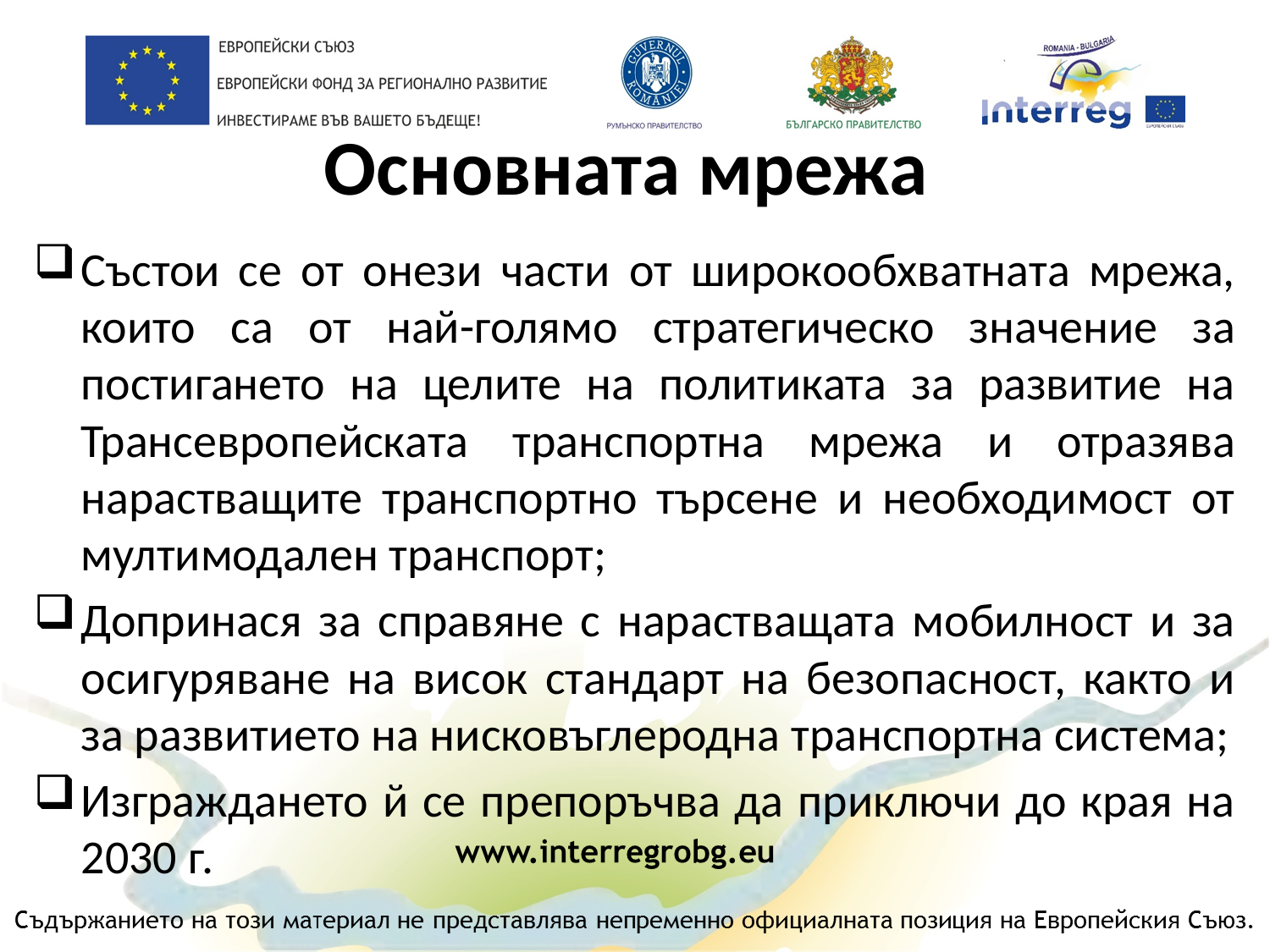

# Основната мрежа
Състои се от онези части от широкообхватната мрежа, които са от най-голямо стратегическо значение за постигането на целите на политиката за развитие на Трансевропейската транспортна мрежа и отразява нарастващите транспортно търсене и необходимост от мултимодален транспорт;
Допринася за справяне с нарастващата мобилност и за осигуряване на висок стандарт на безопасност, както и за развитието на нисковъглеродна транспортна система;
Изграждането й се препоръчва да приключи до края на 2030 г.